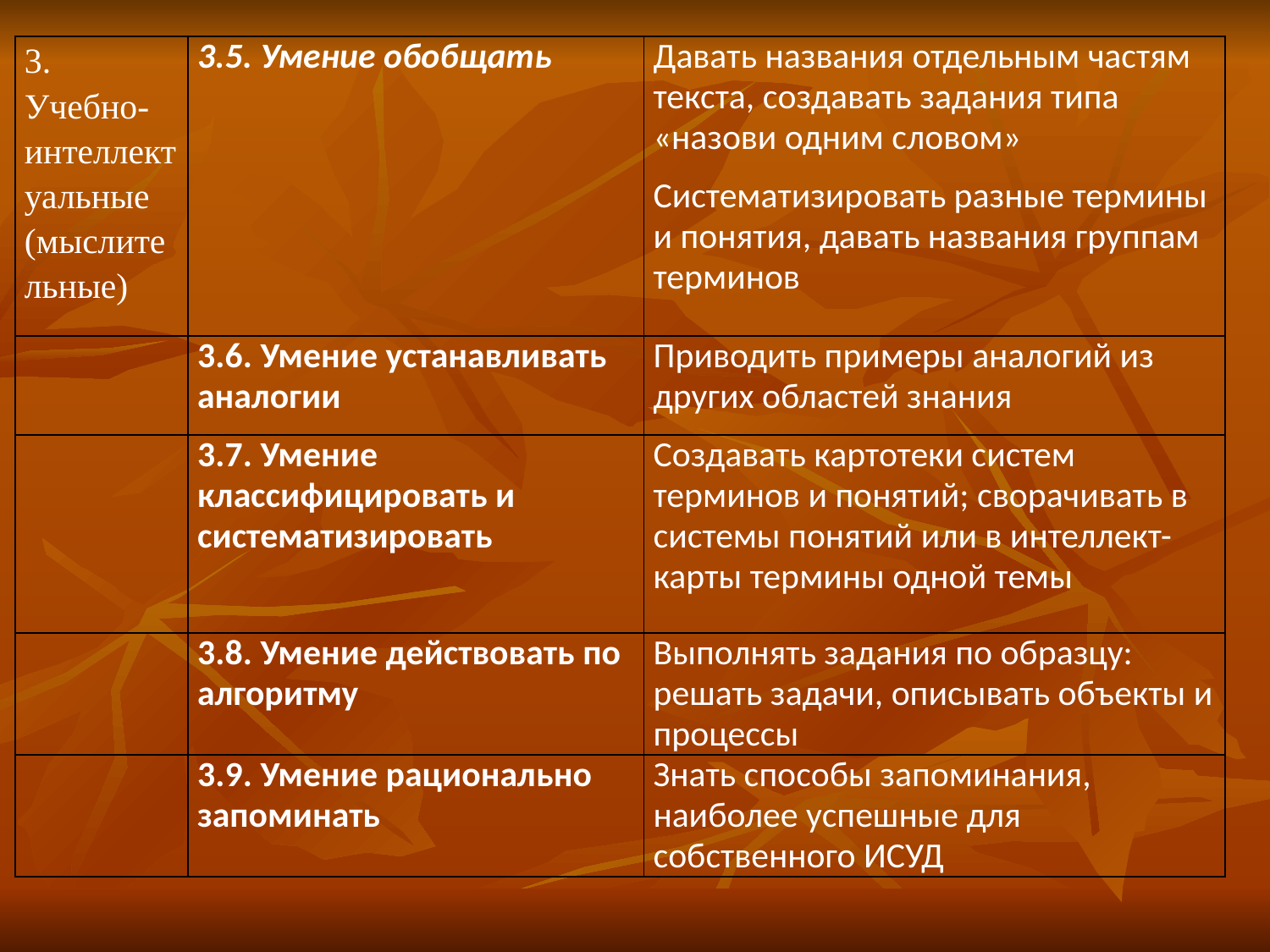

| 3. Учебно-интеллектуальные (мыслительные) | 3.5. Умение обобщать | Давать названия отдельным частям текста, создавать задания типа «назови одним словом» Систематизировать разные термины и понятия, давать названия группам терминов |
| --- | --- | --- |
|  | 3.6. Умение устанавливать аналогии | Приводить примеры аналогий из других областей знания |
|  | 3.7. Умение классифицировать и систематизировать | Создавать картотеки систем терминов и понятий; сворачивать в системы понятий или в интеллект-карты термины одной темы |
|  | 3.8. Умение действовать по алгоритму | Выполнять задания по образцу: решать задачи, описывать объекты и процессы |
|  | 3.9. Умение рационально запоминать | Знать способы запоминания, наиболее успешные для собственного ИСУД |
#